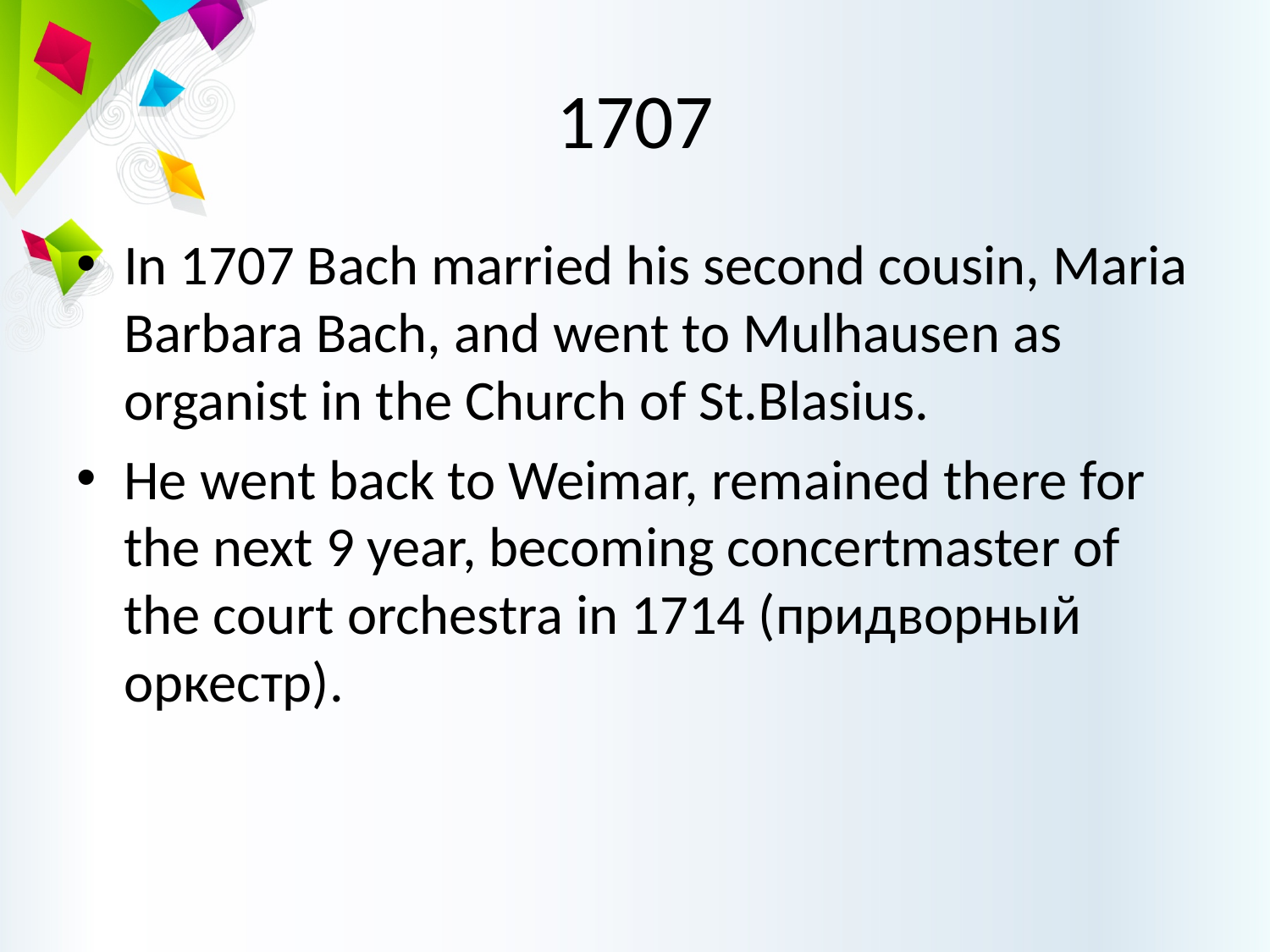

# 1707
In 1707 Bach married his second cousin, Maria Barbara Bach, and went to Mulhausen as organist in the Church of St.Blasius.
He went back to Weimar, remained there for the next 9 year, becoming concertmaster of the court orchestra in 1714 (придворный оркестр).